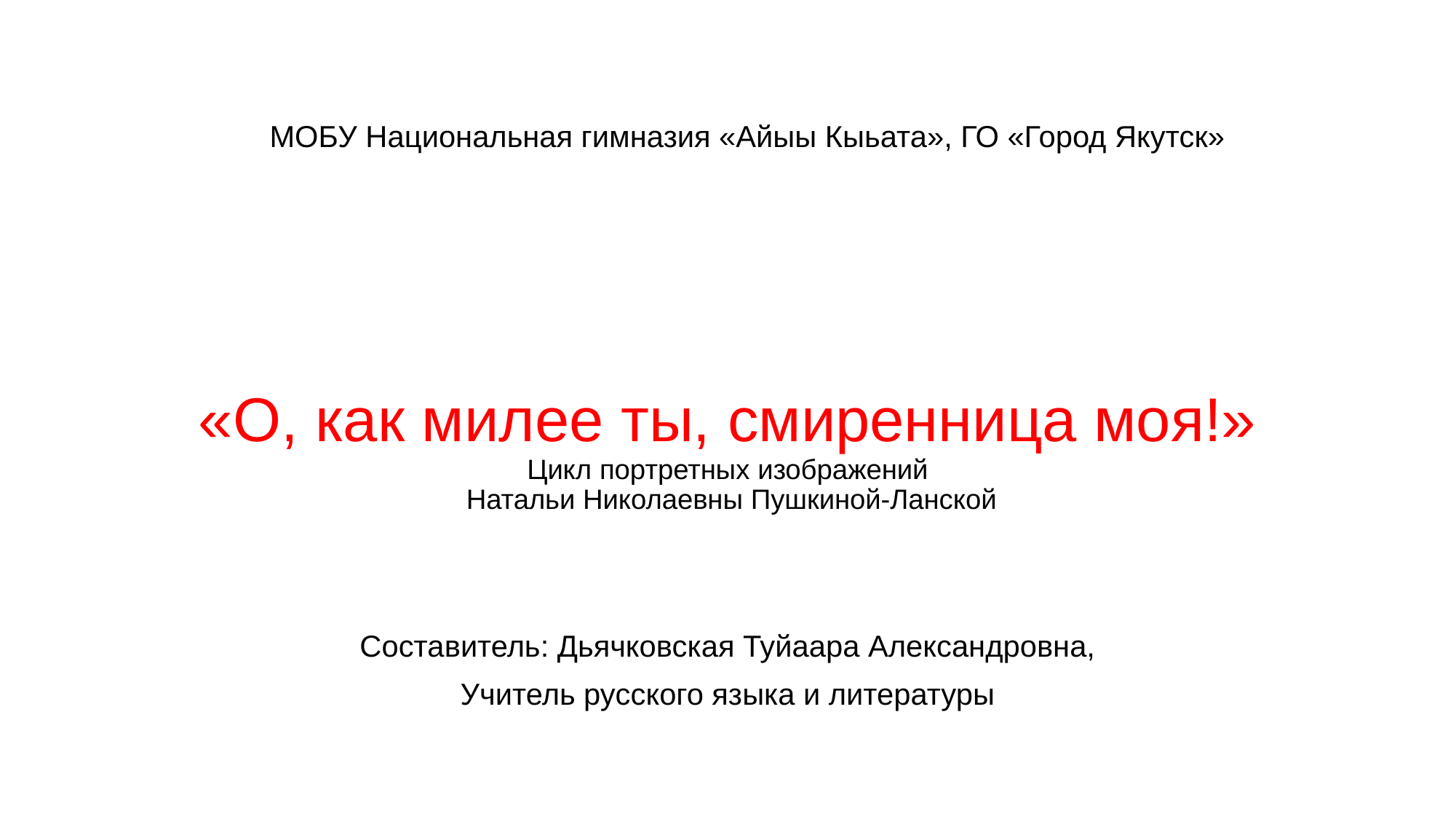

МОБУ Национальная гимназия «Айыы Кыьата», ГО «Город Якутск»

# «О, как милее ты, смиренница моя!» Цикл портретных изображений Натальи Николаевны Пушкиной-Ланской
Составитель: Дьячковская Туйаара Александровна,
Учитель русского языка и литературы